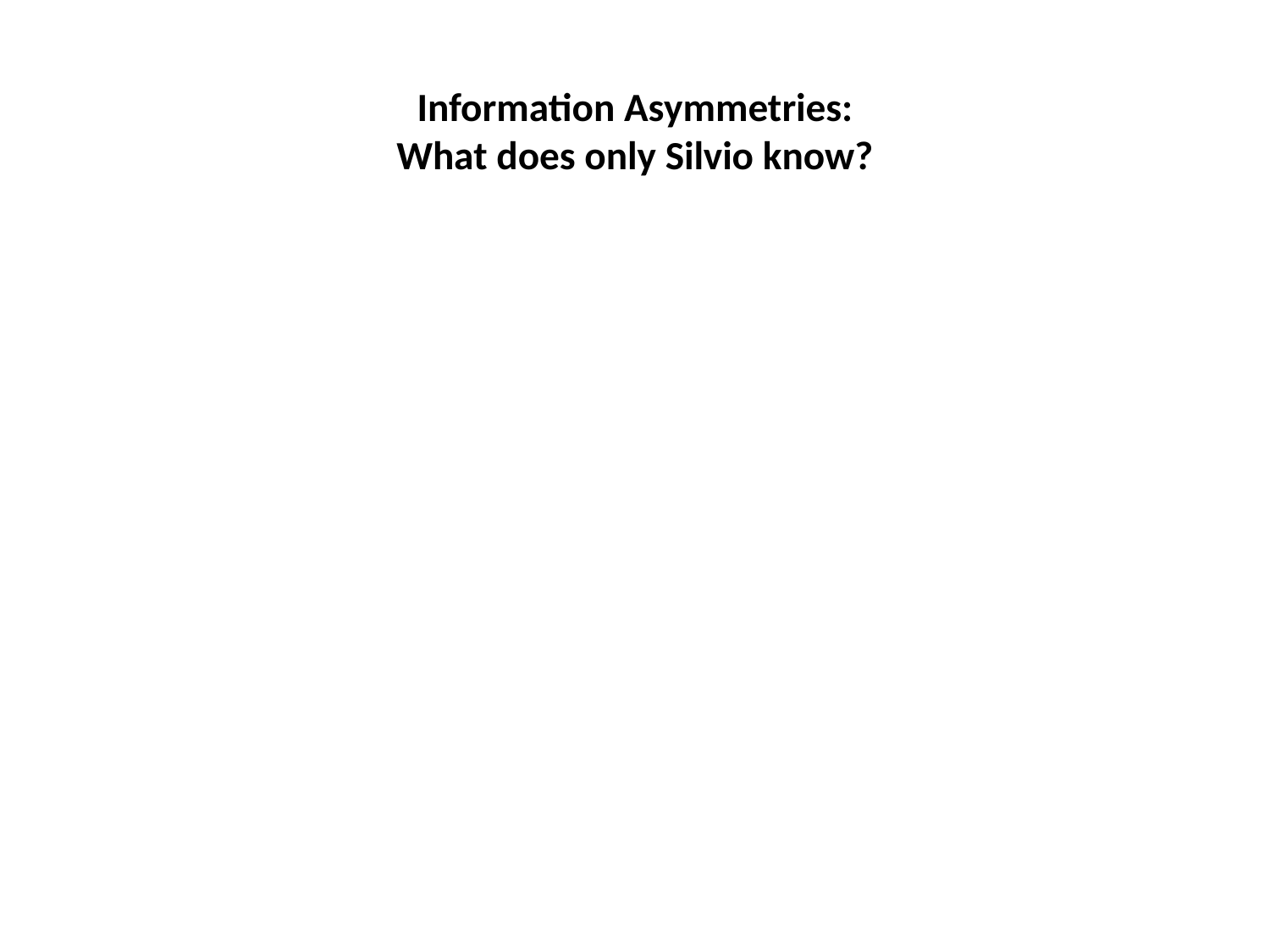

# Information Asymmetries: What does only Silvio know?